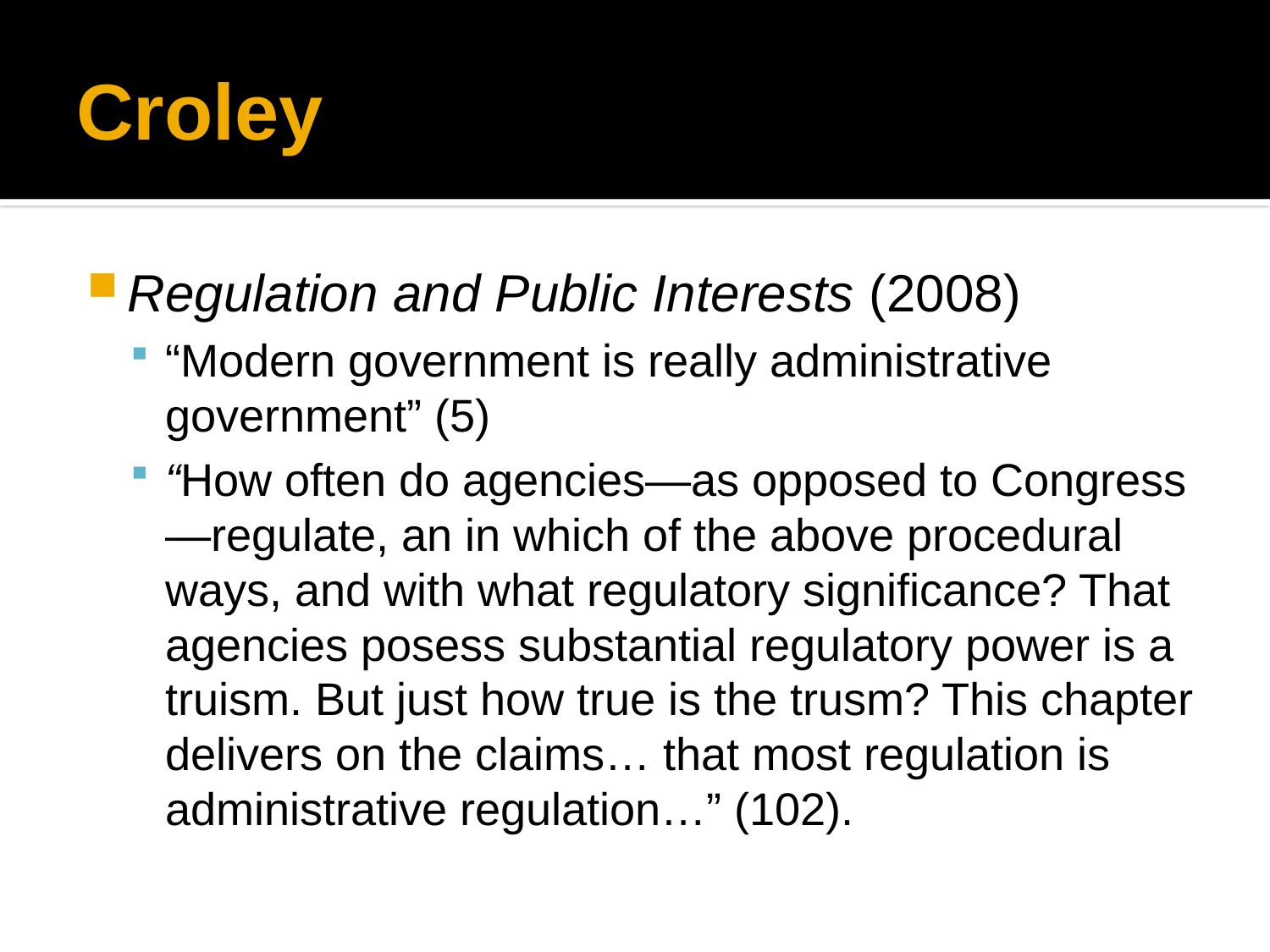

# Croley
Regulation and Public Interests (2008)
“Modern government is really administrative government” (5)
“How often do agencies—as opposed to Congress—regulate, an in which of the above procedural ways, and with what regulatory significance? That agencies posess substantial regulatory power is a truism. But just how true is the trusm? This chapter delivers on the claims… that most regulation is administrative regulation…” (102).